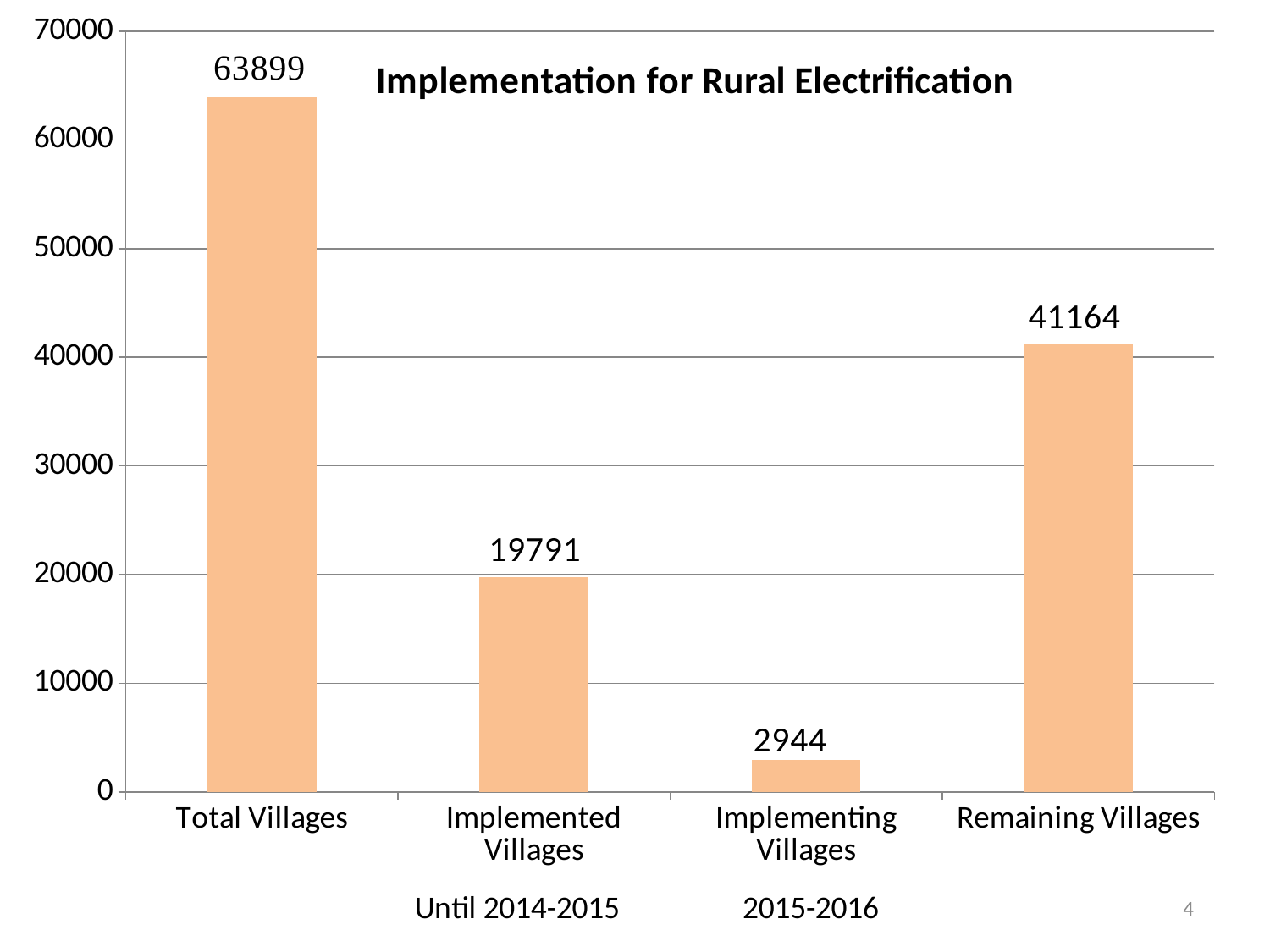

### Chart:

| Category | Implementation for Rural Electrification |
|---|---|
| Total Villages | 63899.0 |
| Implemented Villages | 19791.0 |
| Implementing Villages | 2944.0 |
| Remaining Villages | 41164.0 |
4